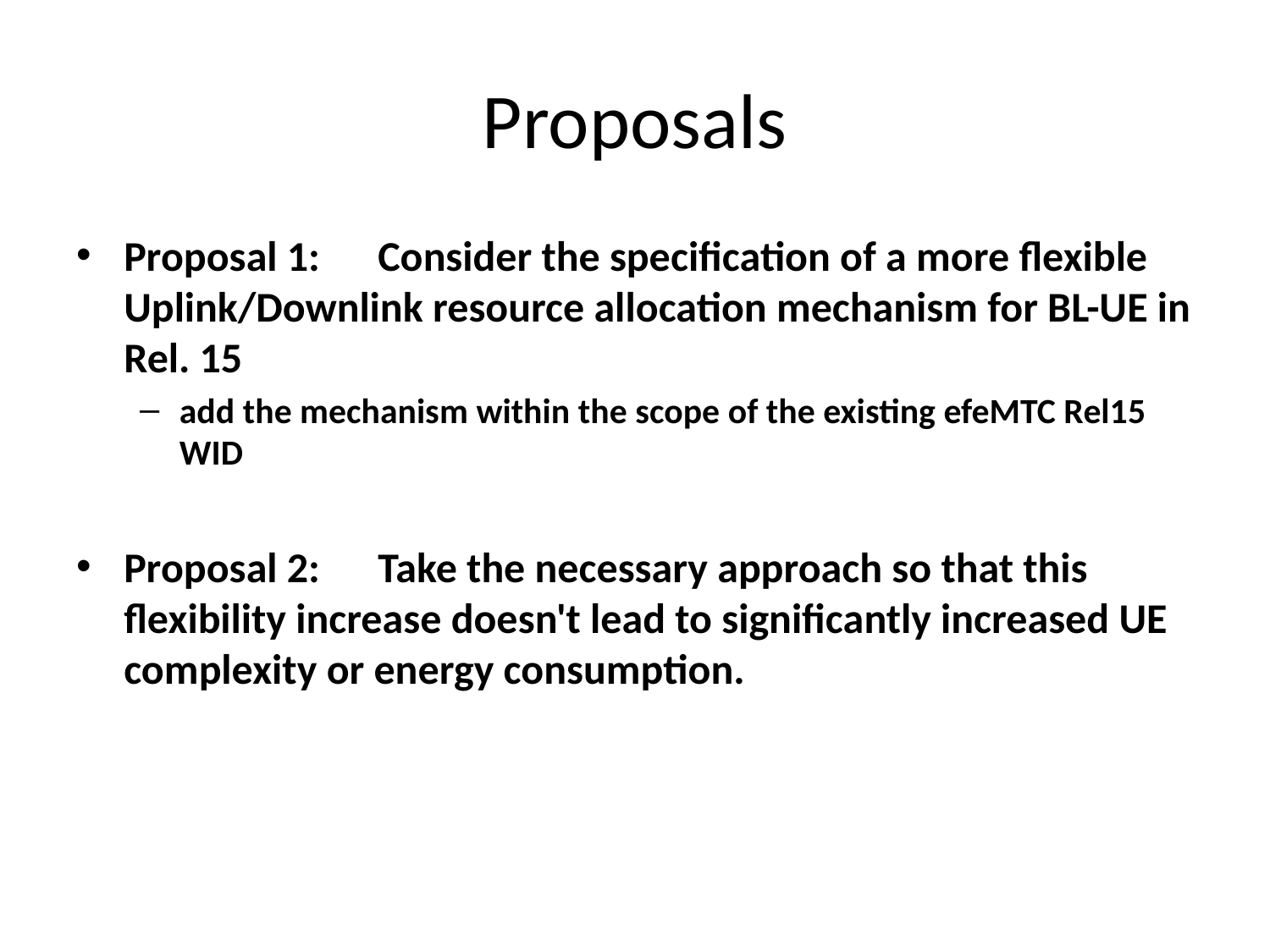

# Proposals
Proposal 1:	Consider the specification of a more flexible Uplink/Downlink resource allocation mechanism for BL-UE in Rel. 15
add the mechanism within the scope of the existing efeMTC Rel15 WID

Proposal 2:	Take the necessary approach so that this flexibility increase doesn't lead to significantly increased UE complexity or energy consumption.